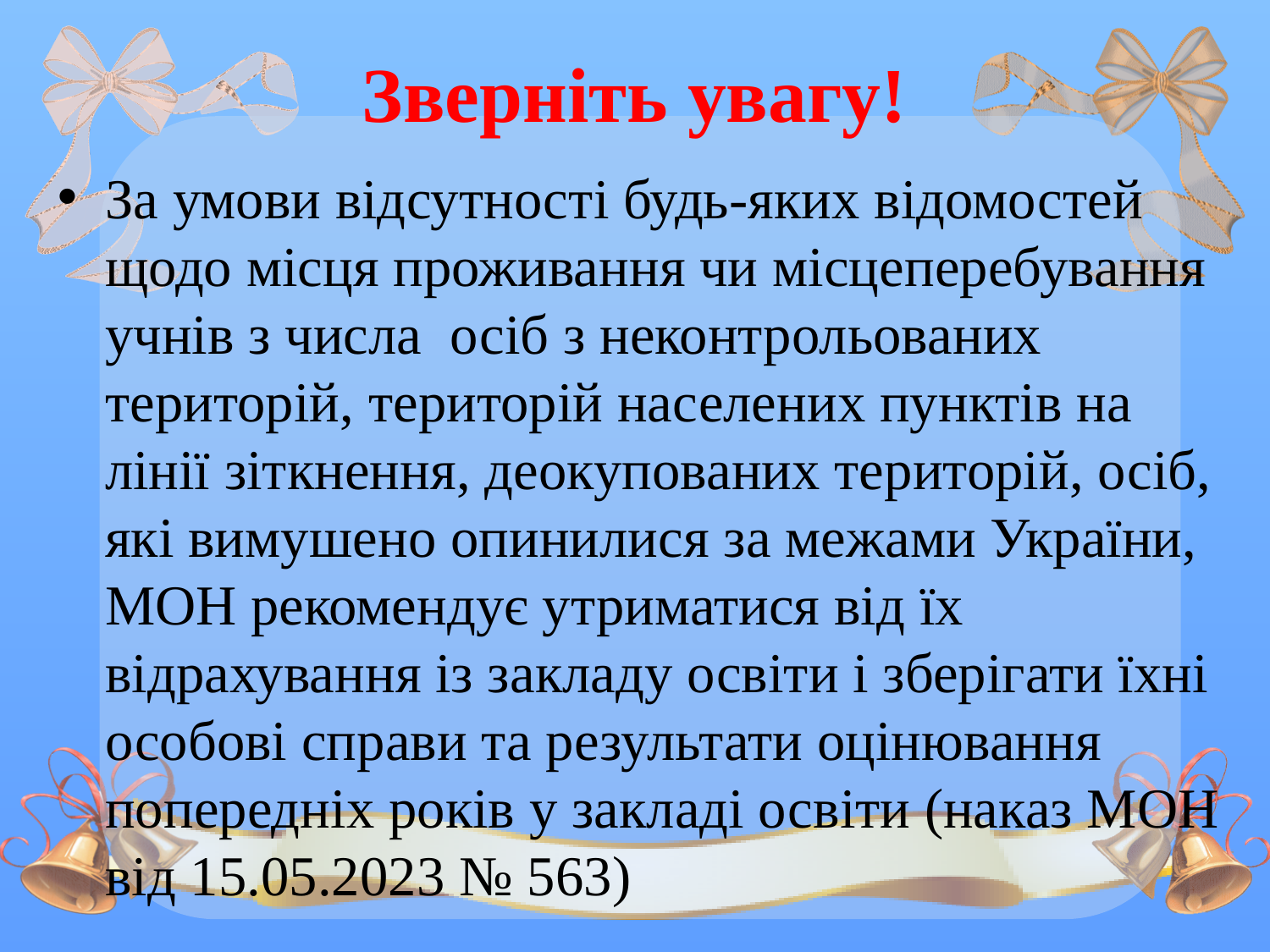

# Зверніть увагу!
За умови відсутності будь-яких відомостей щодо місця проживання чи місцеперебування учнів з числа  осіб з неконтрольованих територій, територій населених пунктів на лінії зіткнення, деокупованих територій, осіб, які вимушено опинилися за межами України, МОН рекомендує утриматися від їх відрахування із закладу освіти і зберігати їхні особові справи та результати оцінювання попередніх років у закладі освіти (наказ МОН від 15.05.2023 № 563)